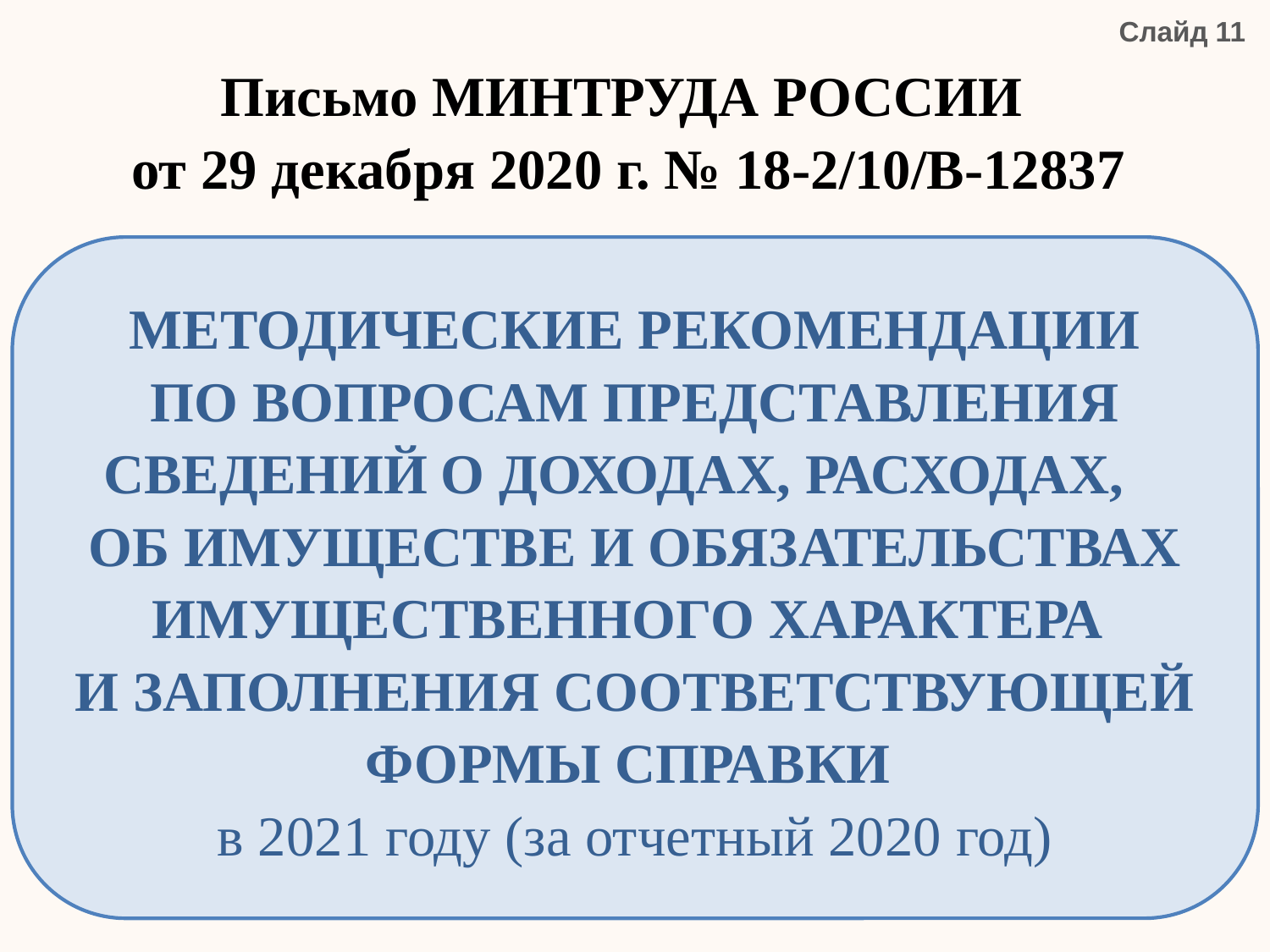

Слайд 11
Письмо МИНТРУДА РОССИИ
от 29 декабря 2020 г. № 18-2/10/В-12837
МЕТОДИЧЕСКИЕ РЕКОМЕНДАЦИИ
ПО ВОПРОСАМ ПРЕДСТАВЛЕНИЯ СВЕДЕНИЙ О ДОХОДАХ, РАСХОДАХ,    ОБ ИМУЩЕСТВЕ И ОБЯЗАТЕЛЬСТВАХ ИМУЩЕСТВЕННОГО ХАРАКТЕРА
И ЗАПОЛНЕНИЯ СООТВЕТСТВУЮЩЕЙ ФОРМЫ СПРАВКИ
в 2021 году (за отчетный 2020 год)